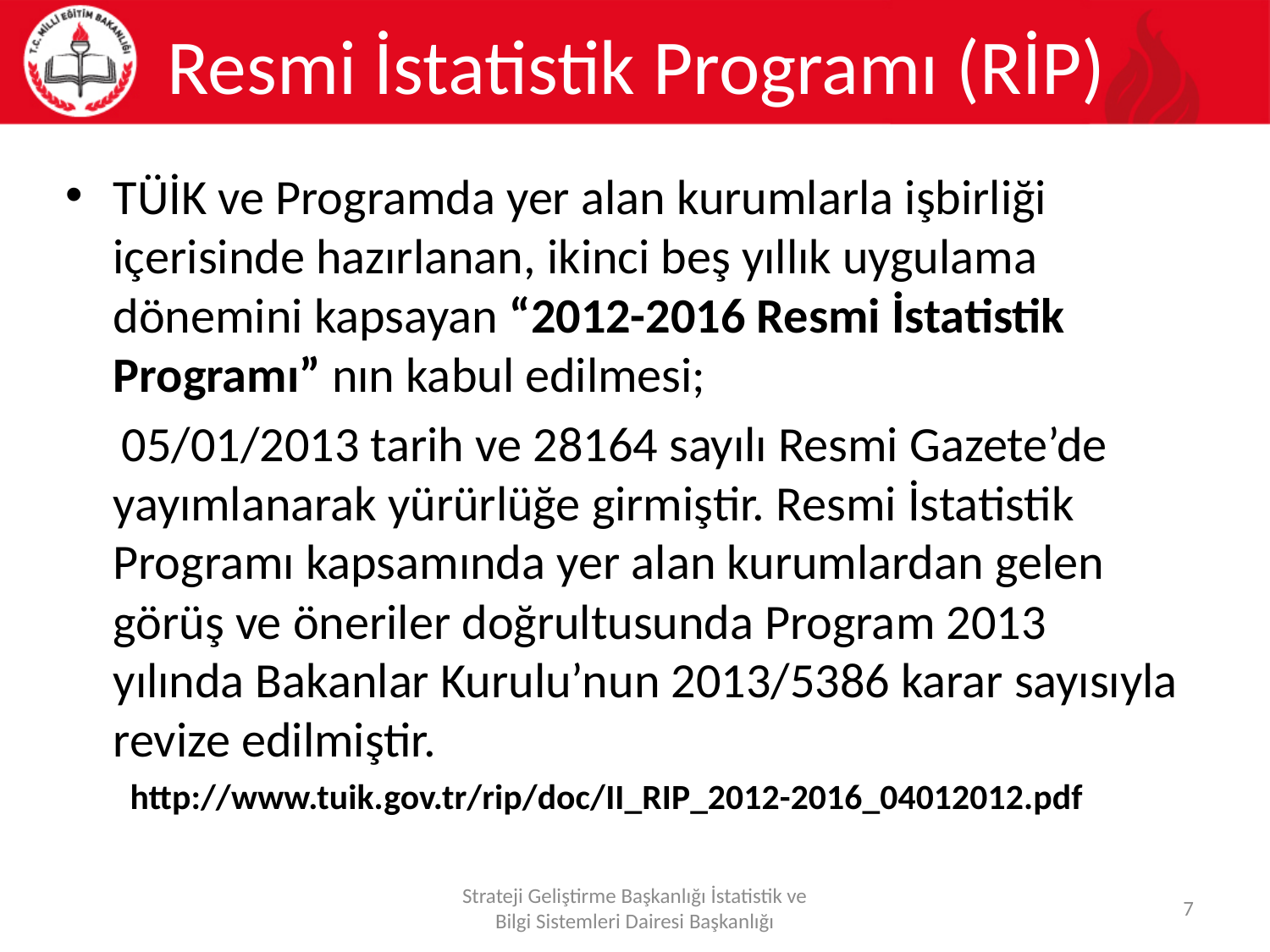

# Resmi İstatistik Programı (RİP)
TÜİK ve Programda yer alan kurumlarla işbirliği içerisinde hazırlanan, ikinci beş yıllık uygulama dönemini kapsayan “2012-2016 Resmi İstatistik Programı” nın kabul edilmesi;
     05/01/2013 tarih ve 28164 sayılı Resmi Gazete’de yayımlanarak yürürlüğe girmiştir. Resmi İstatistik Programı kapsamında yer alan kurumlardan gelen görüş ve öneriler doğrultusunda Program 2013 yılında Bakanlar Kurulu’nun 2013/5386 karar sayısıyla revize edilmiştir.
        http://www.tuik.gov.tr/rip/doc/II_RIP_2012-2016_04012012.pdf
Strateji Geliştirme Başkanlığı İstatistik ve Bilgi Sistemleri Dairesi Başkanlığı
7